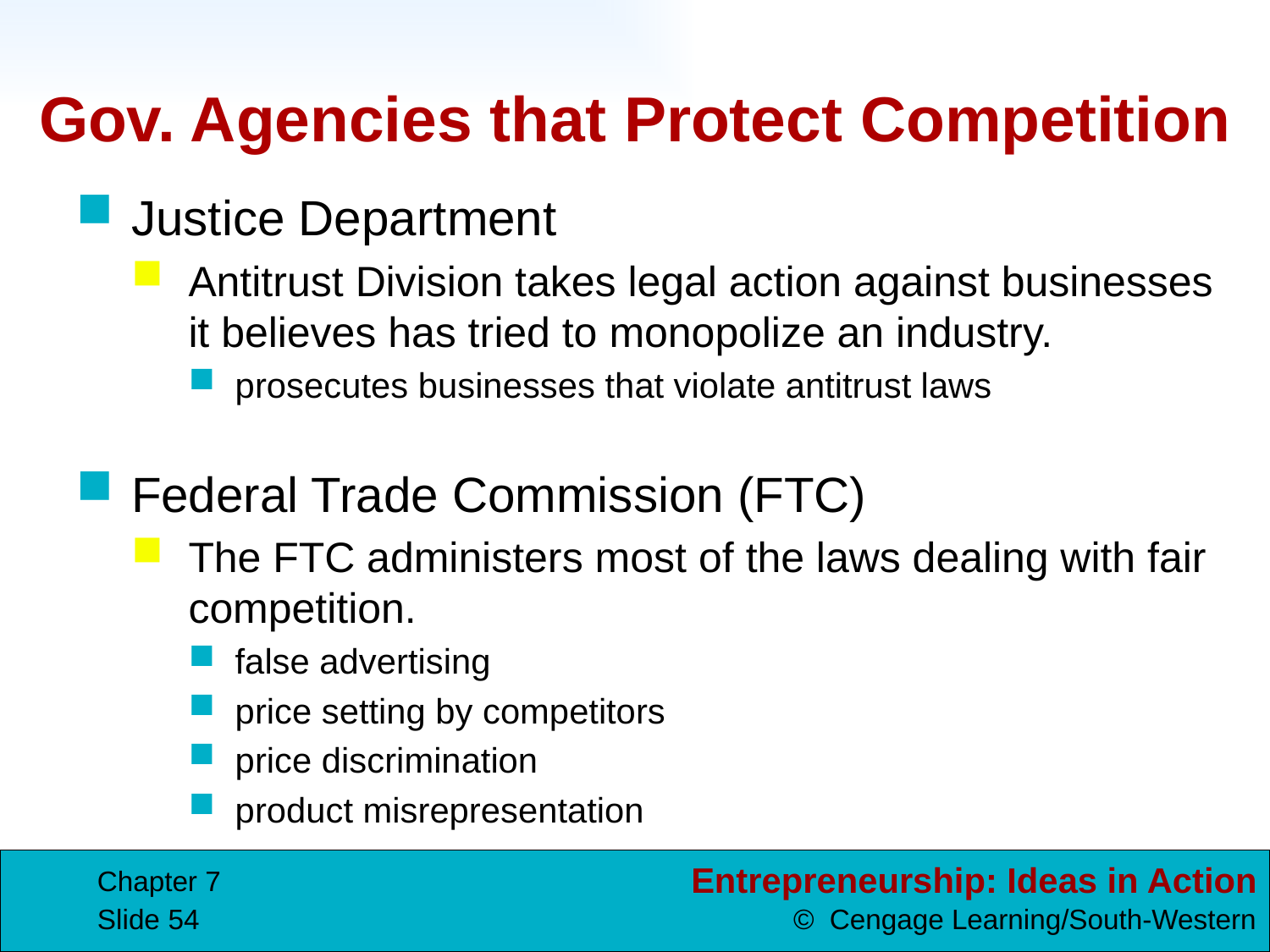

# Gov. Agencies that Protect Competition
Justice Department
Antitrust Division takes legal action against businesses it believes has tried to monopolize an industry.
prosecutes businesses that violate antitrust laws

Federal Trade Commission (FTC)
The FTC administers most of the laws dealing with fair competition.
false advertising
price setting by competitors
price discrimination
product misrepresentation

Chapter 7
Slide 54